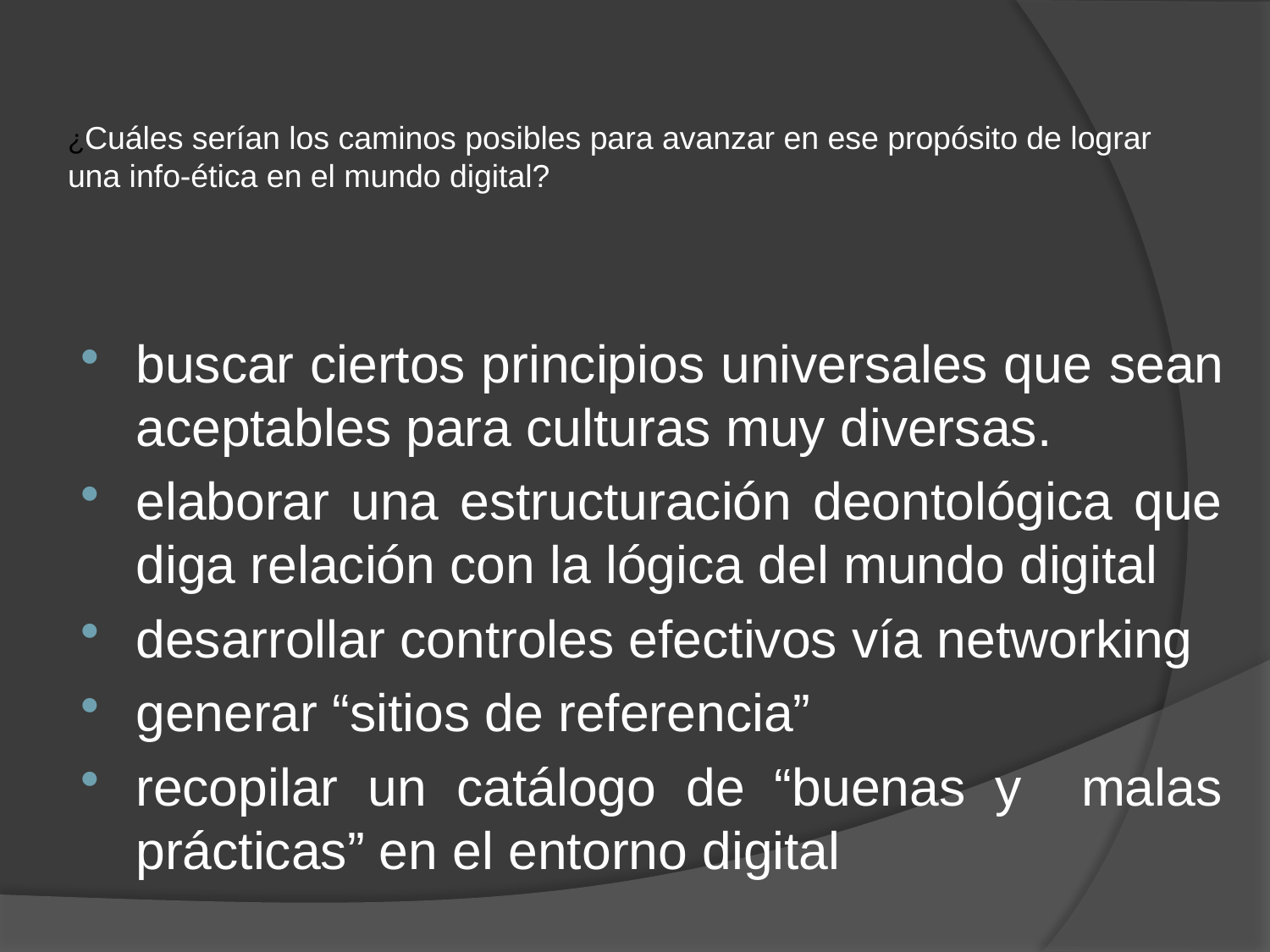

# ¿Cuáles serían los caminos posibles para avanzar en ese propósito de lograr una info-ética en el mundo digital?
buscar ciertos principios universales que sean aceptables para culturas muy diversas.
elaborar una estructuración deontológica que diga relación con la lógica del mundo digital
desarrollar controles efectivos vía networking
generar “sitios de referencia”
recopilar un catálogo de “buenas y  malas prácticas” en el entorno digital